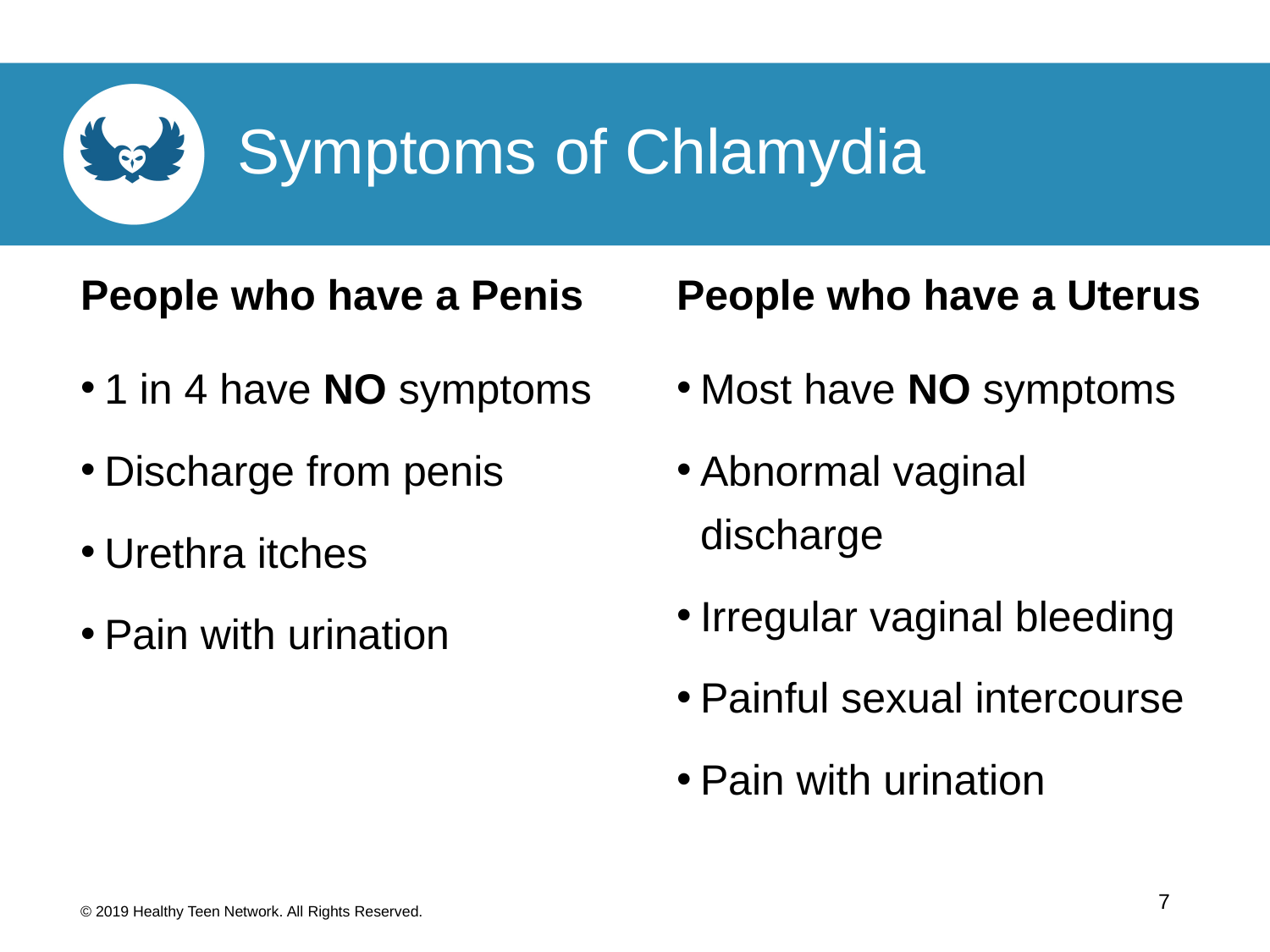

Symptoms of Chlamydia
People who have a Uterus

People who have a Penis
1 in 4 have NO symptoms
Discharge from penis
Urethra itches
Pain with urination

Most have NO symptoms
Abnormal vaginal discharge
Irregular vaginal bleeding
Painful sexual intercourse
Pain with urination